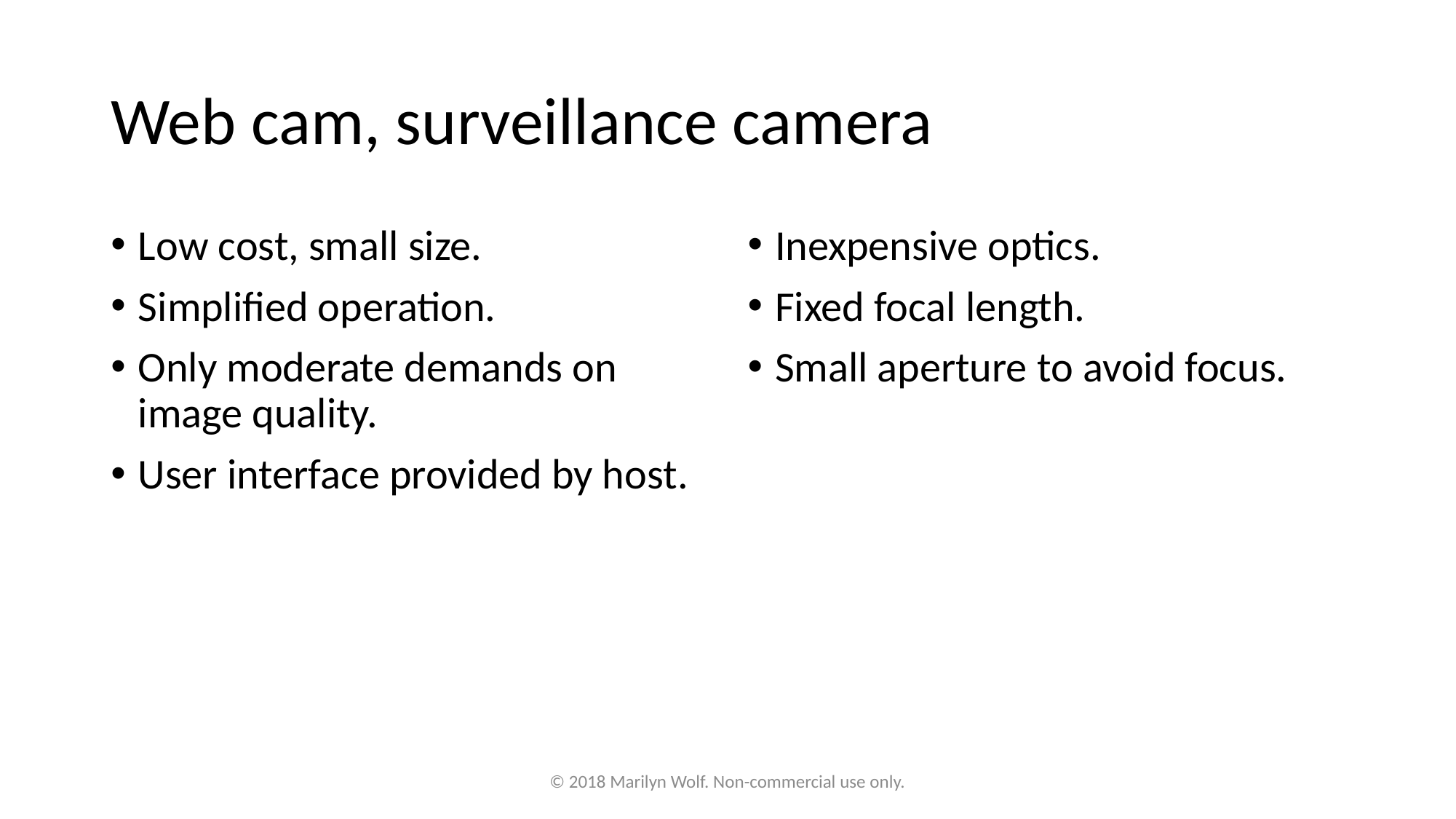

# Web cam, surveillance camera
Low cost, small size.
Simplified operation.
Only moderate demands on image quality.
User interface provided by host.
Inexpensive optics.
Fixed focal length.
Small aperture to avoid focus.
© 2018 Marilyn Wolf. Non-commercial use only.